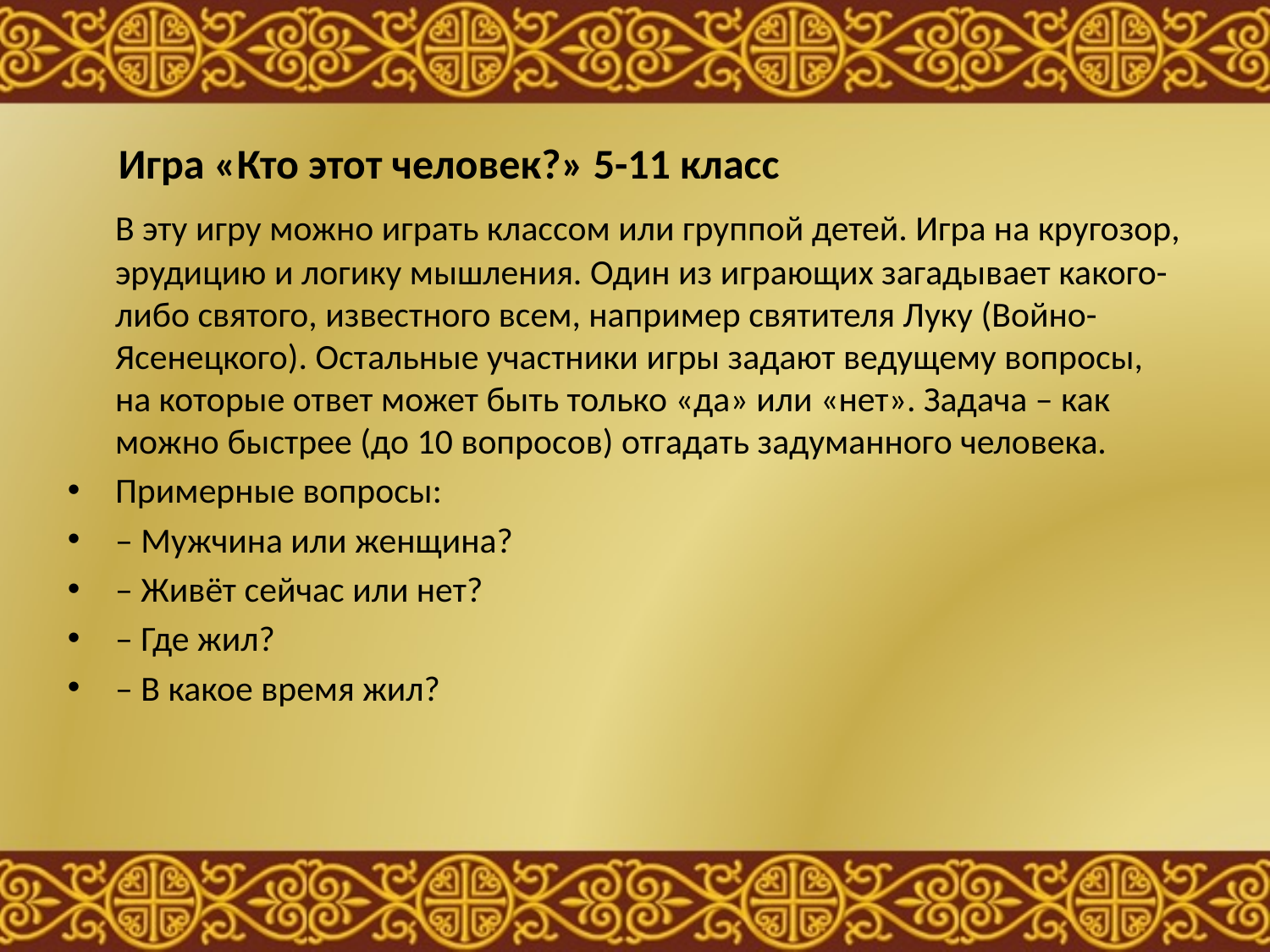

Игра «Кто этот человек?» 5-11 класс
     В эту игру можно играть классом или группой детей. Игра на кругозор, эрудицию и логику мышления. Один из играющих загадывает какого-либо святого, известного всем, например святителя Луку (Войно-Ясенецкого). Остальные участники игры задают ведущему вопросы, на которые ответ может быть только «да» или «нет». Задача – как можно быстрее (до 10 вопросов) отгадать задуманного человека.
Примерные вопросы:
– Мужчина или женщина?
– Живёт сейчас или нет?
– Где жил?
– В какое время жил?